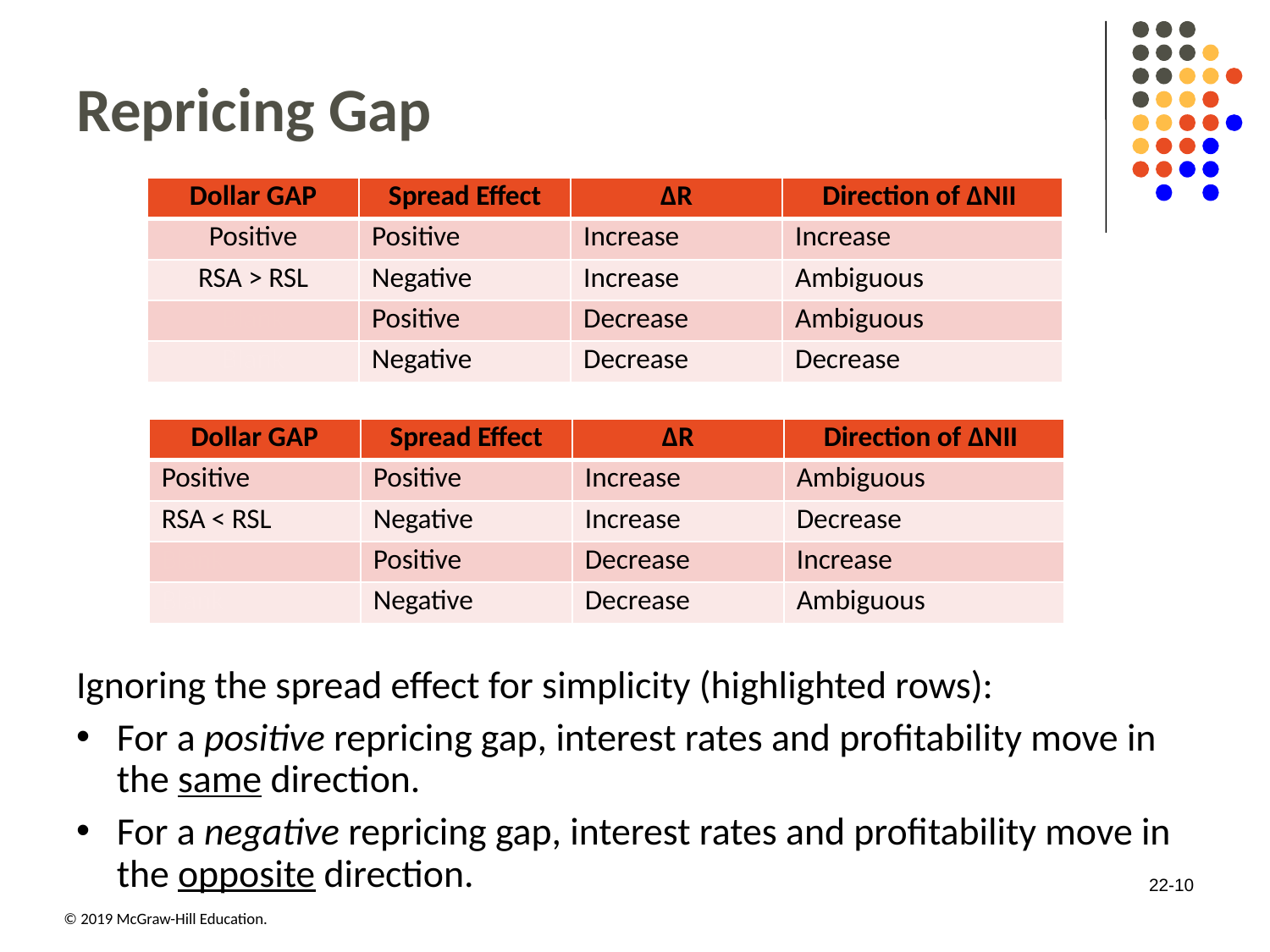

# Repricing Gap
| Dollar GAP | Spread Effect | ∆R | Direction of ∆NII |
| --- | --- | --- | --- |
| Positive | Positive | Increase | Increase |
| RSA > RSL | Negative | Increase | Ambiguous |
| Blank | Positive | Decrease | Ambiguous |
| Blank | Negative | Decrease | Decrease |
| Dollar GAP | Spread Effect | ∆R | Direction of ∆NII |
| --- | --- | --- | --- |
| Positive | Positive | Increase | Ambiguous |
| RSA < RSL | Negative | Increase | Decrease |
| Blank | Positive | Decrease | Increase |
| Blank | Negative | Decrease | Ambiguous |
Ignoring the spread effect for simplicity (highlighted rows):
For a positive repricing gap, interest rates and profitability move in the same direction.
For a negative repricing gap, interest rates and profitability move in the opposite direction.
22-10